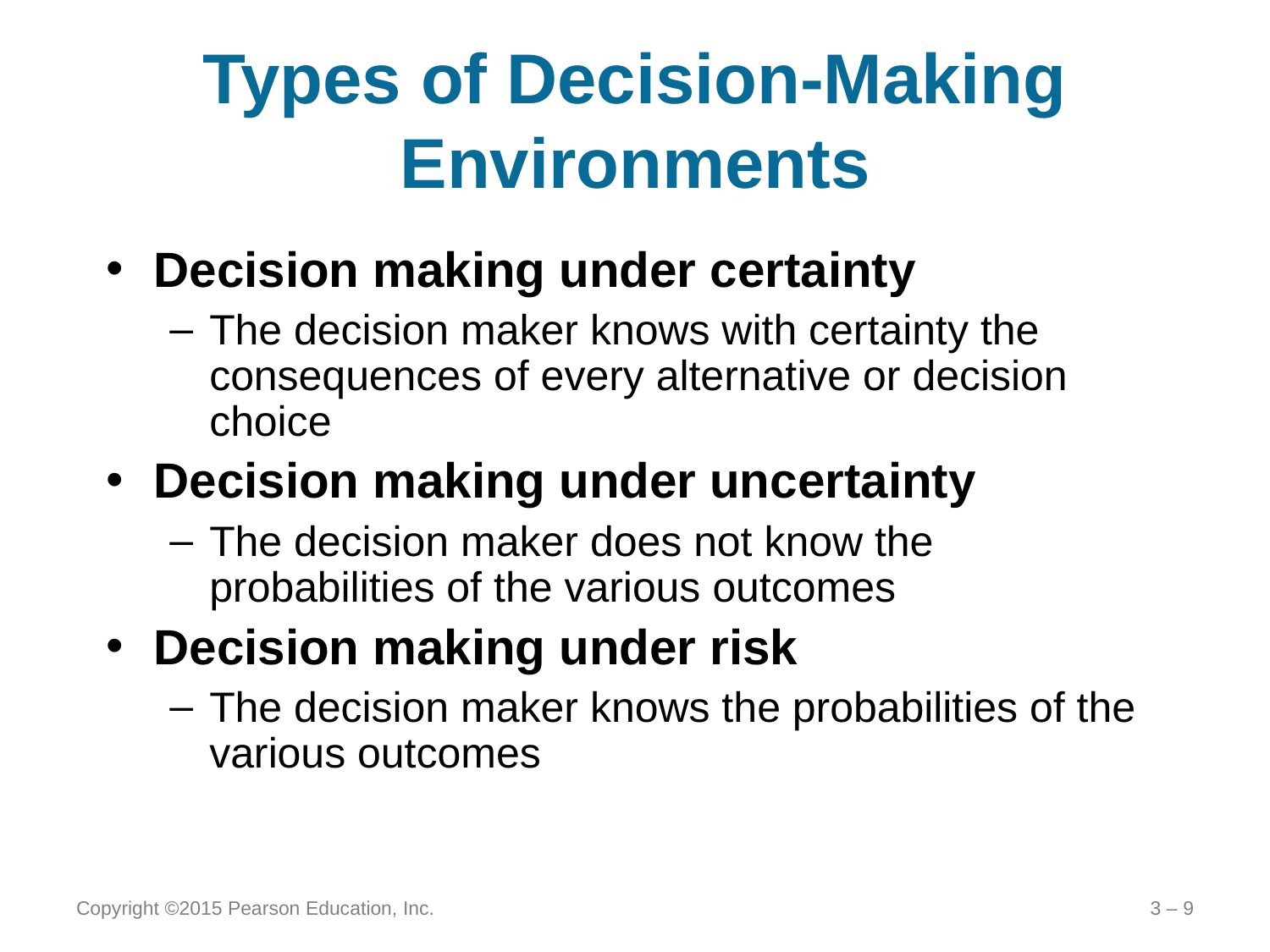

# Types of Decision-Making Environments
Decision making under certainty
The decision maker knows with certainty the consequences of every alternative or decision choice
Decision making under uncertainty
The decision maker does not know the probabilities of the various outcomes
Decision making under risk
The decision maker knows the probabilities of the various outcomes
Copyright ©2015 Pearson Education, Inc.
3 – 9